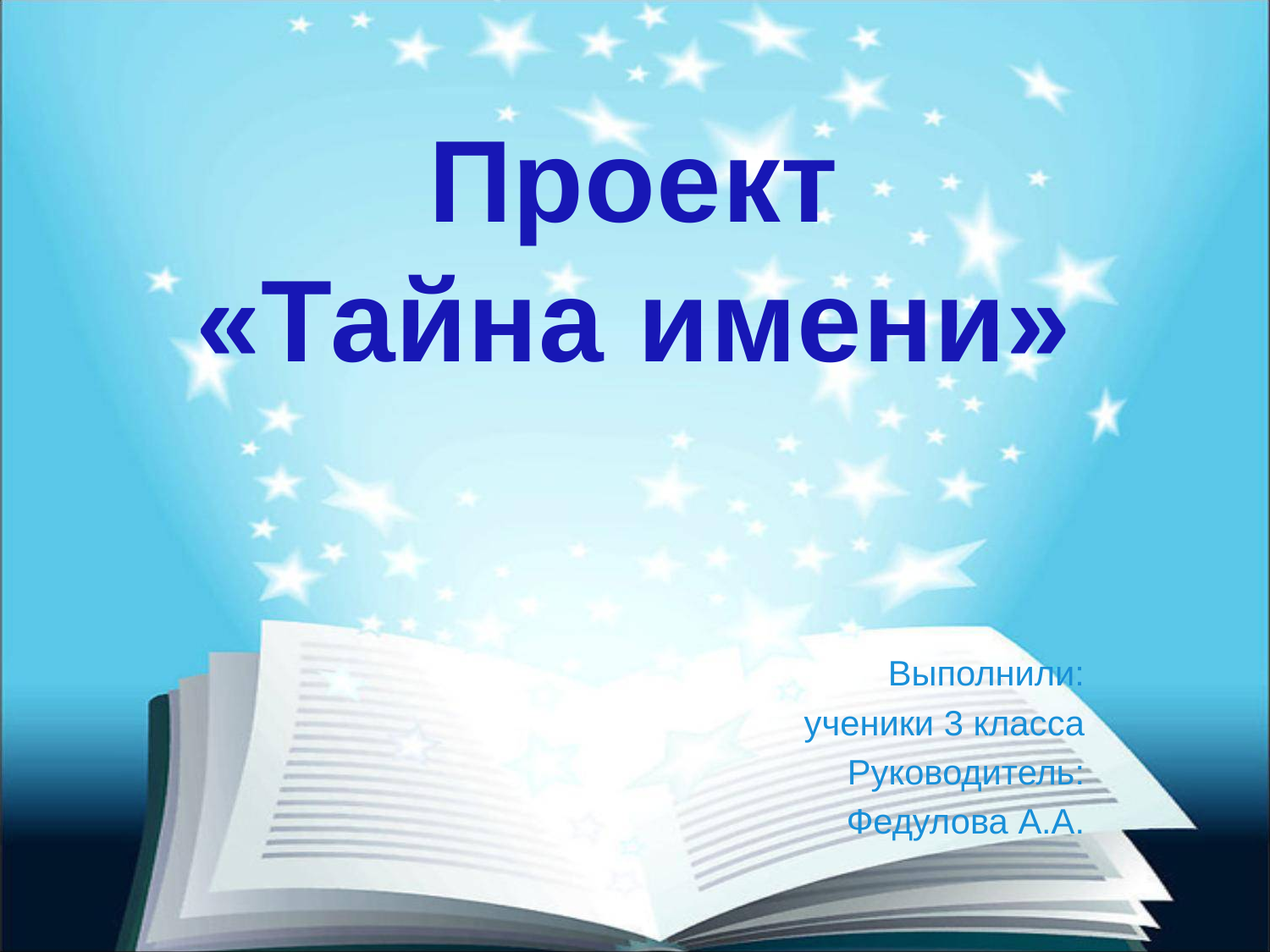

Проект
«Тайна имени»
#
Выполнили:
ученики 3 класса
Руководитель:
Федулова А.А.